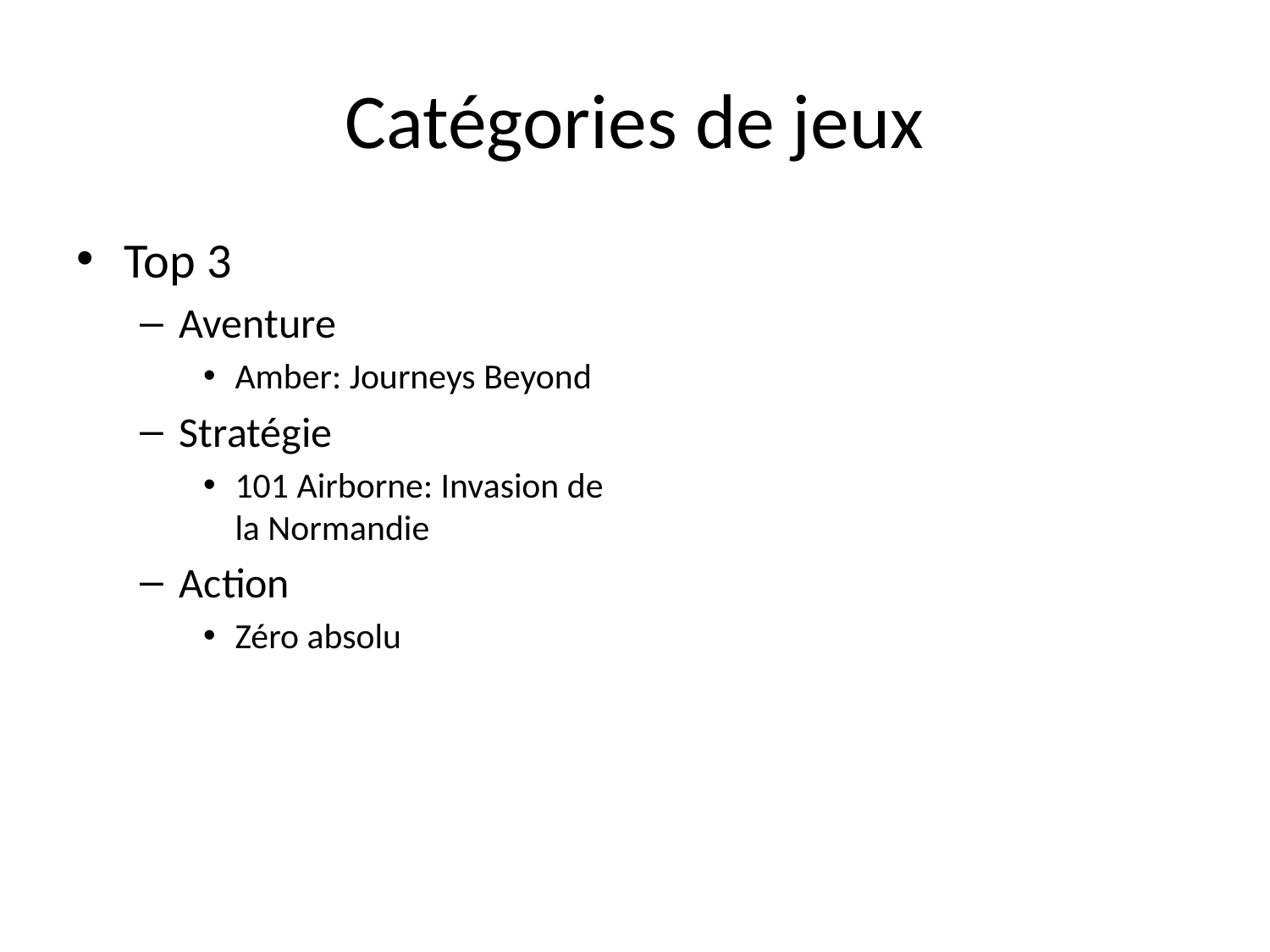

# Catégories de jeux
Top 3
Aventure
Amber: Journeys Beyond
Stratégie
101 Airborne: Invasion de la Normandie
Action
Zéro absolu